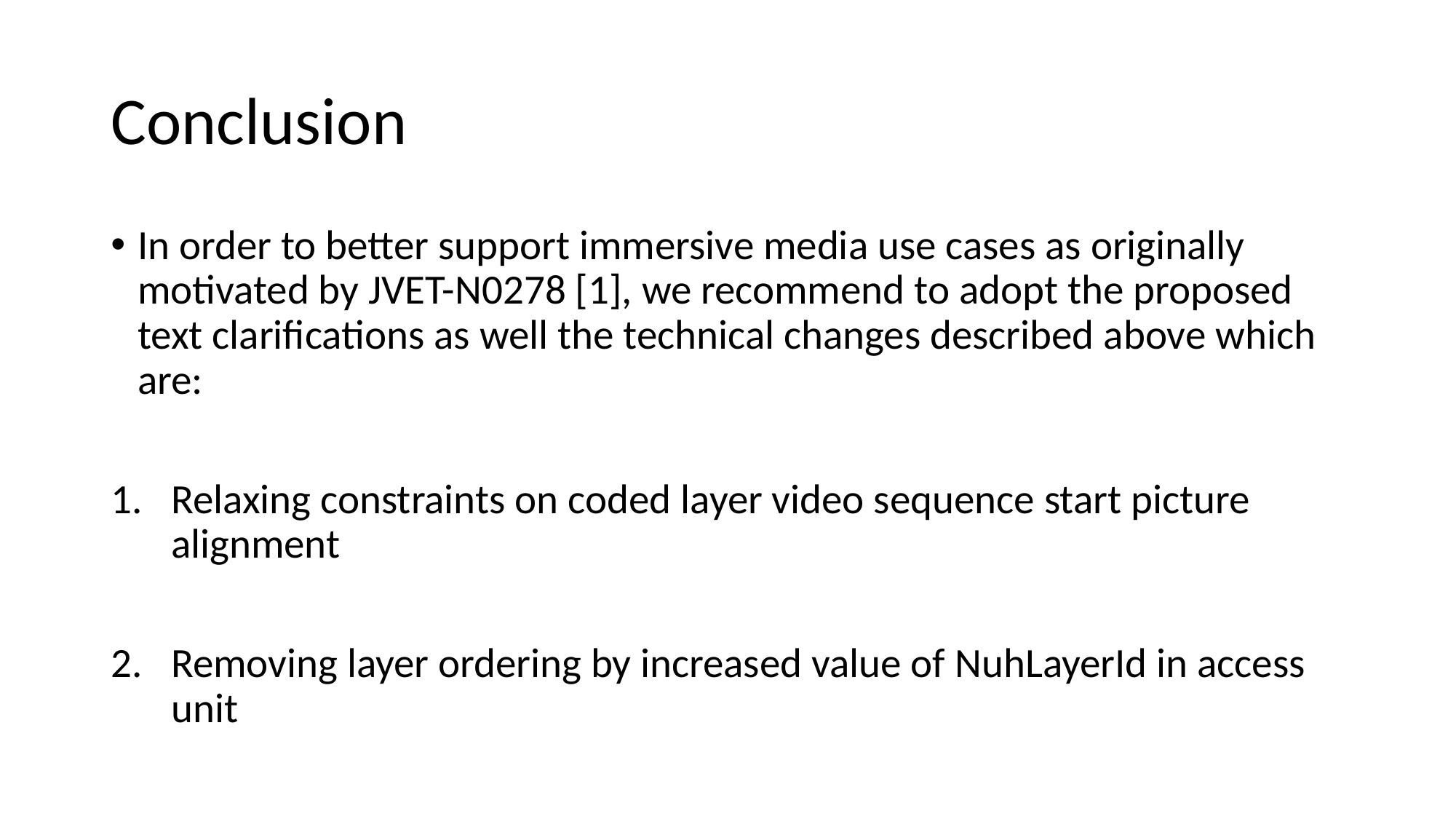

# Conclusion
In order to better support immersive media use cases as originally motivated by JVET-N0278 [1], we recommend to adopt the proposed text clarifications as well the technical changes described above which are:

Relaxing constraints on coded layer video sequence start picture alignment

Removing layer ordering by increased value of NuhLayerId in access unit